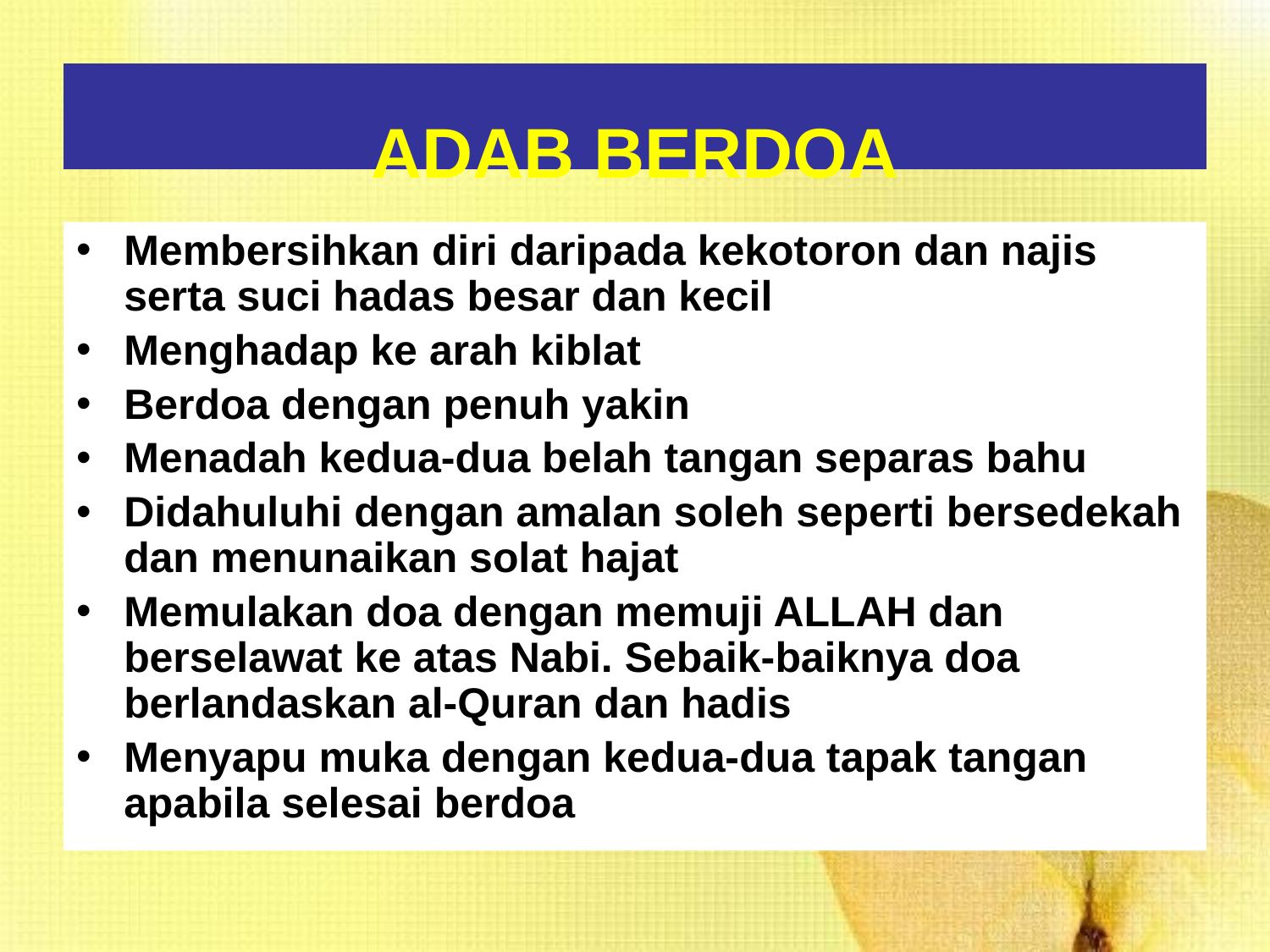

# ADAB BERDOA
Membersihkan diri daripada kekotoron dan najis serta suci hadas besar dan kecil
Menghadap ke arah kiblat
Berdoa dengan penuh yakin
Menadah kedua-dua belah tangan separas bahu
Didahuluhi dengan amalan soleh seperti bersedekah dan menunaikan solat hajat
Memulakan doa dengan memuji ALLAH dan berselawat ke atas Nabi. Sebaik-baiknya doa berlandaskan al-Quran dan hadis
Menyapu muka dengan kedua-dua tapak tangan apabila selesai berdoa